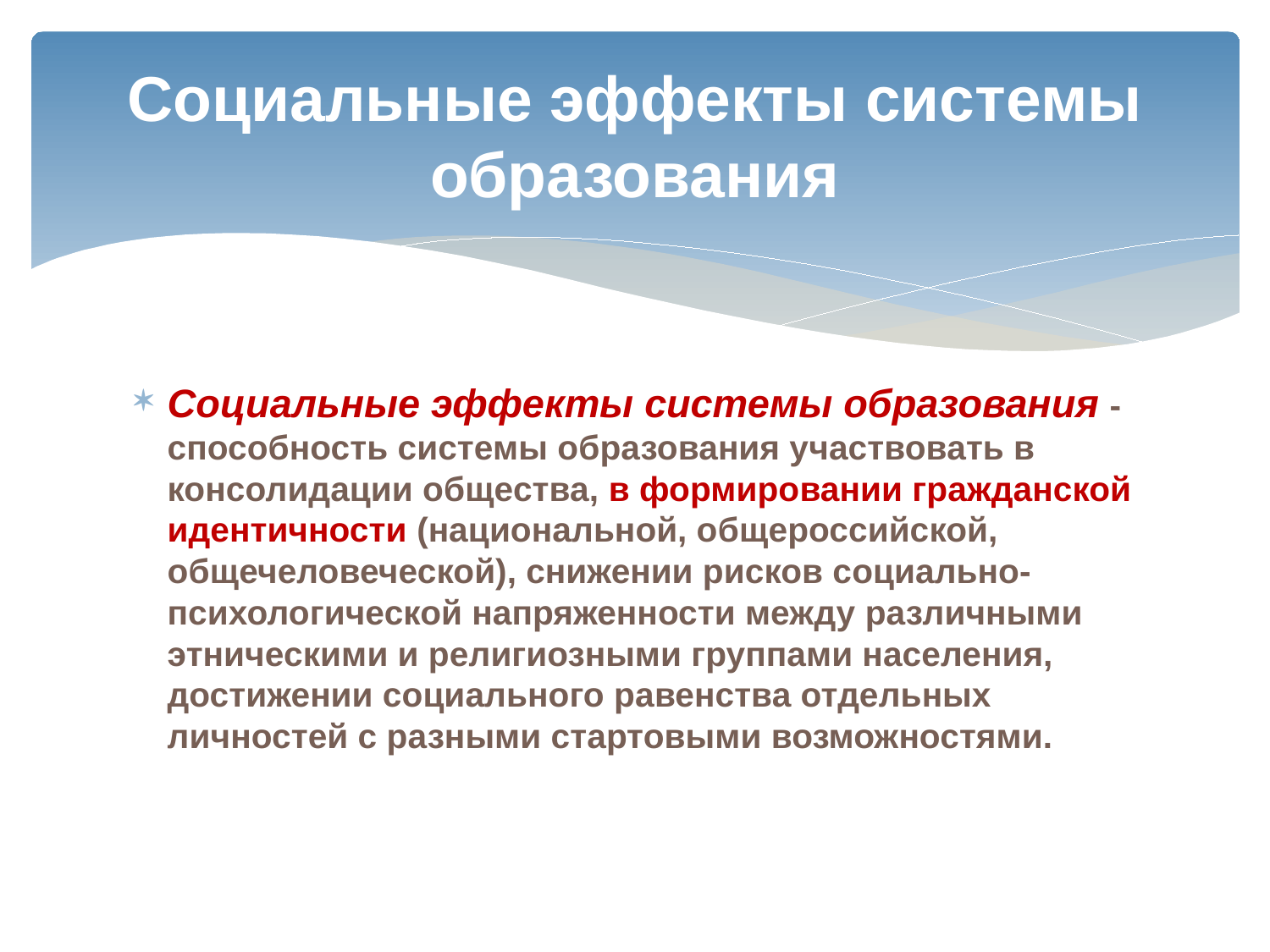

# Социальные эффекты системы образования
Социальные эффекты системы образования - способность системы образования участвовать в консолидации общества, в формировании гражданской идентичности (национальной, общероссийской, общечеловеческой), снижении рисков социально-психологической напряженности между различными этническими и религиозными группами населения, достижении социального равенства отдельных личностей с разными стартовыми возможностями.